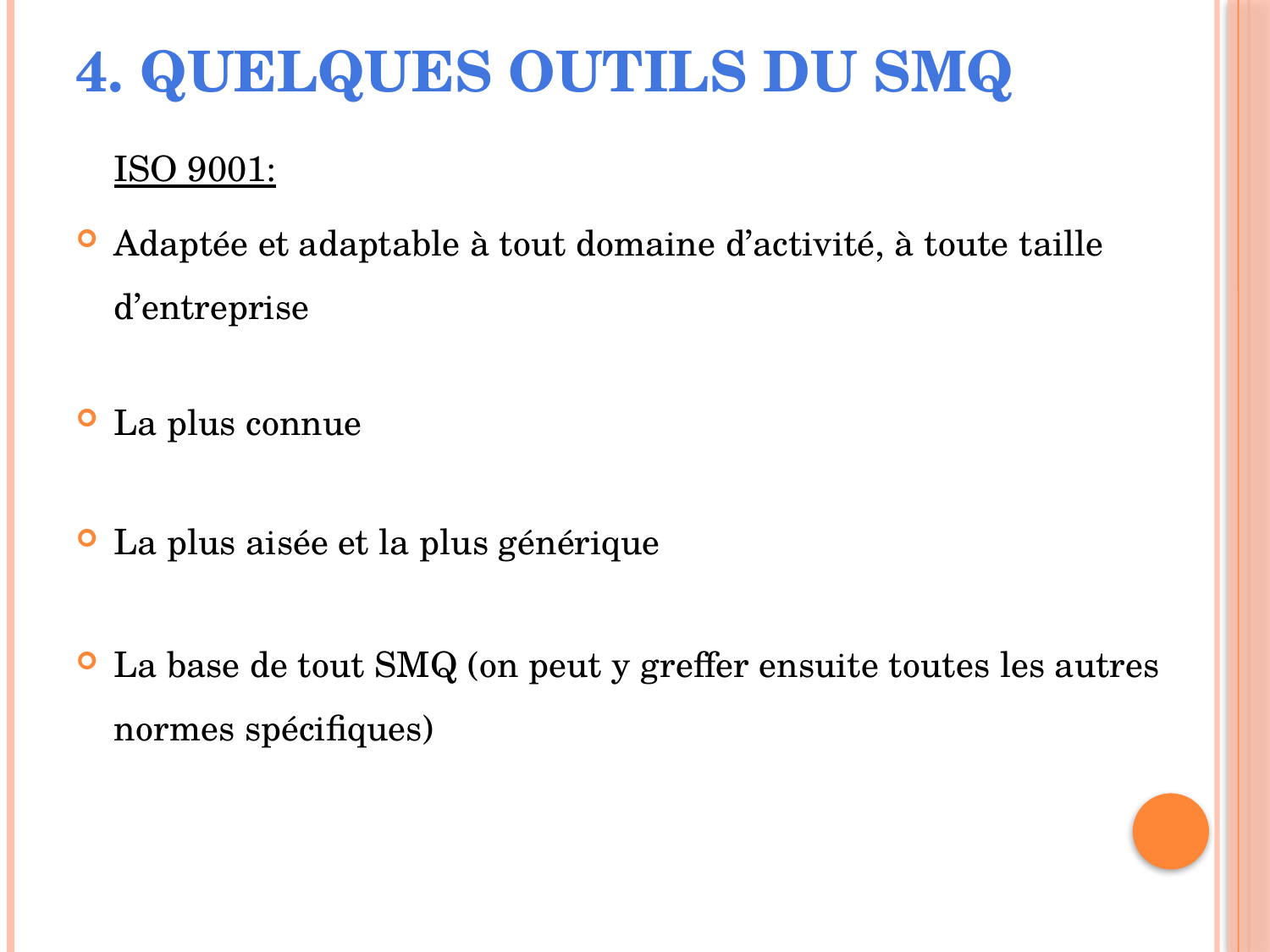

4. Quelques outils du SMQ
	ISO 9001:
Adaptée et adaptable à tout domaine d’activité, à toute taille d’entreprise

La plus connue

La plus aisée et la plus générique

La base de tout SMQ (on peut y greffer ensuite toutes les autres normes spécifiques)